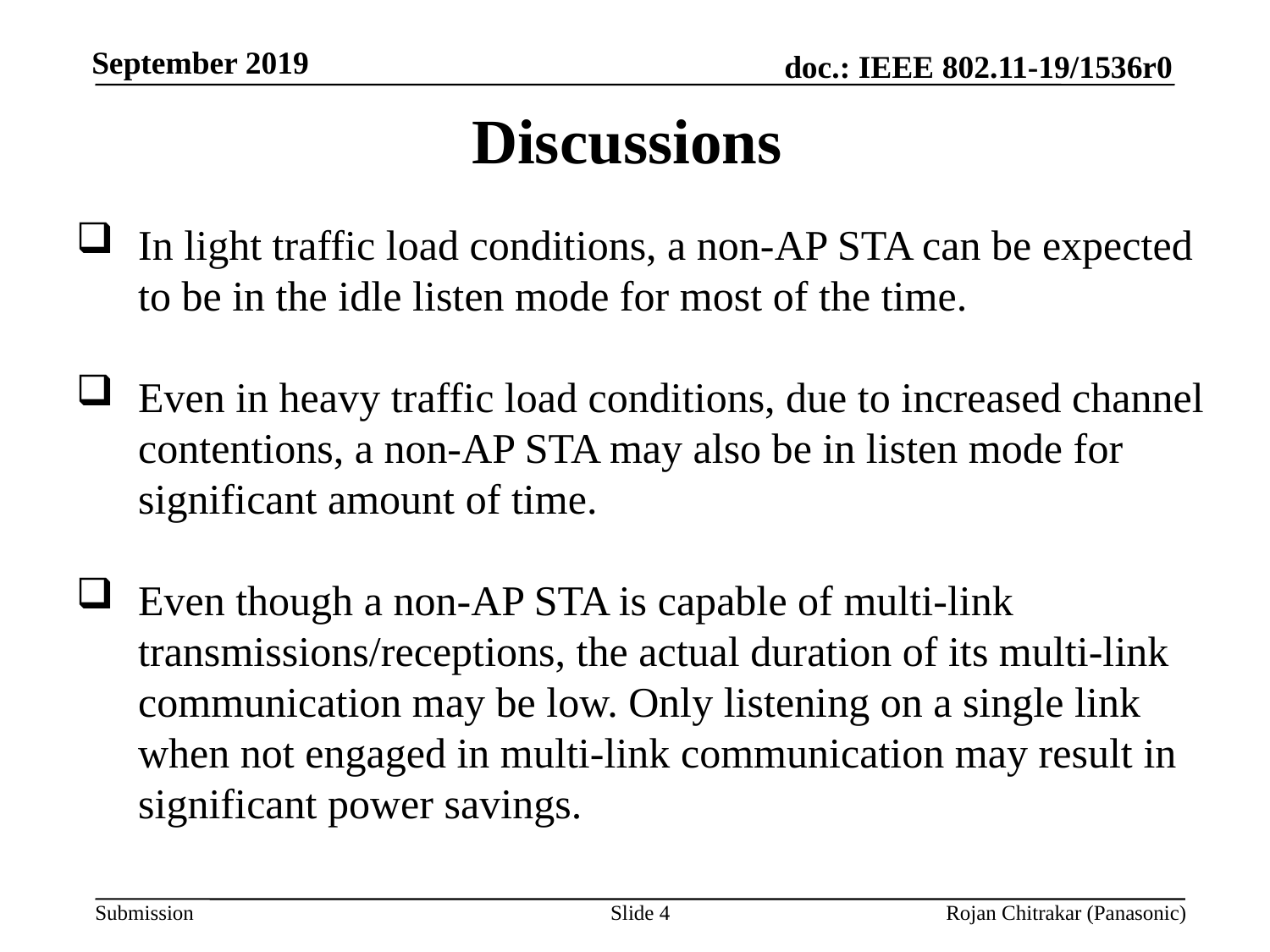

Discussions
In light traffic load conditions, a non-AP STA can be expected to be in the idle listen mode for most of the time.

Even in heavy traffic load conditions, due to increased channel contentions, a non-AP STA may also be in listen mode for significant amount of time.

Even though a non-AP STA is capable of multi-link transmissions/receptions, the actual duration of its multi-link communication may be low. Only listening on a single link when not engaged in multi-link communication may result in significant power savings.

Slide 4
Rojan Chitrakar (Panasonic)